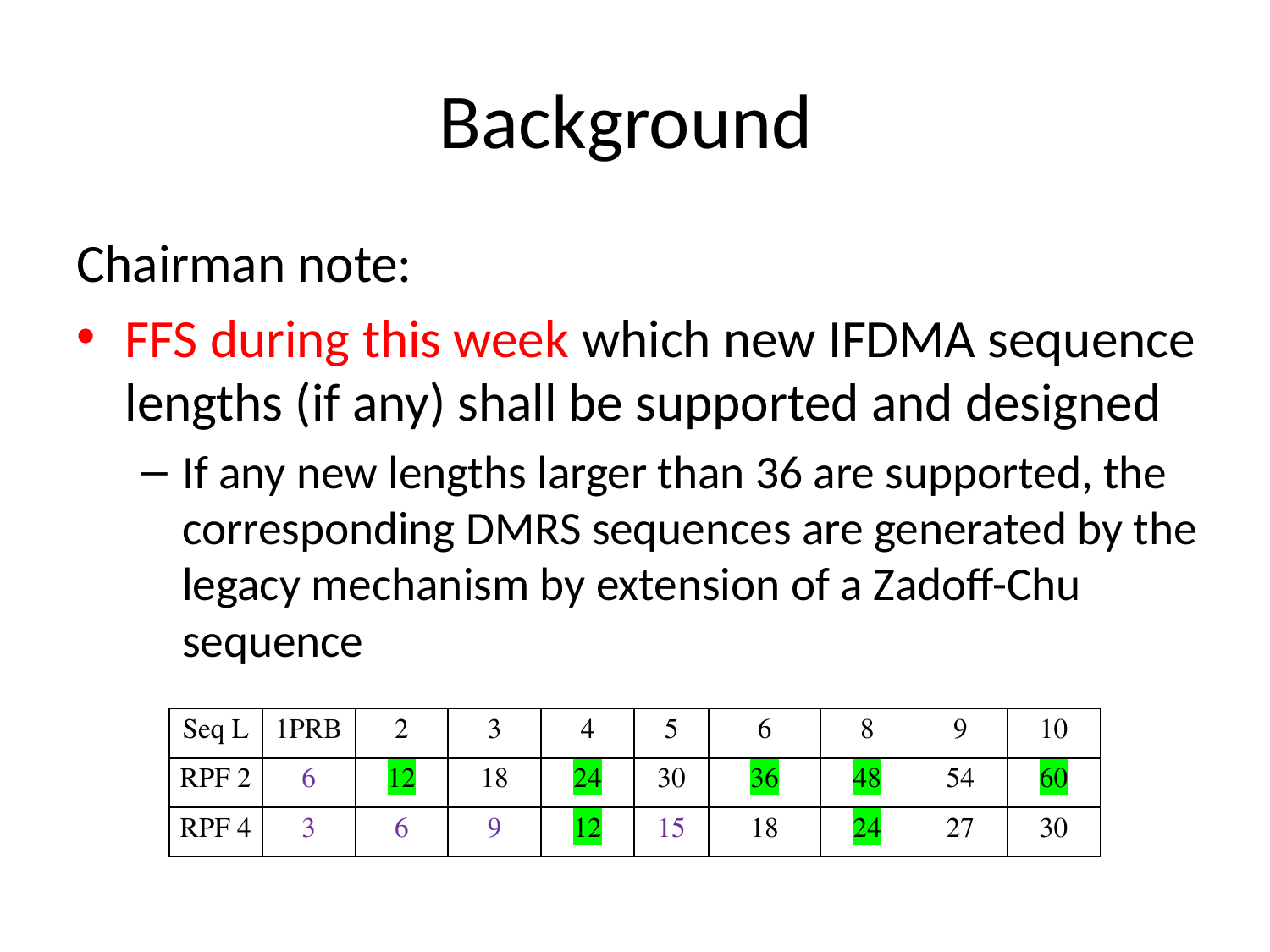

# Background
Chairman note:
FFS during this week which new IFDMA sequence lengths (if any) shall be supported and designed
If any new lengths larger than 36 are supported, the corresponding DMRS sequences are generated by the legacy mechanism by extension of a Zadoff-Chu sequence

| Seq L | 1PRB | 2 | 3 | 4 | 5 | 6 | 8 | 9 | 10 |
| --- | --- | --- | --- | --- | --- | --- | --- | --- | --- |
| RPF 2 | 6 | 12 | 18 | 24 | 30 | 36 | 48 | 54 | 60 |
| RPF 4 | 3 | 6 | 9 | 12 | 15 | 18 | 24 | 27 | 30 |